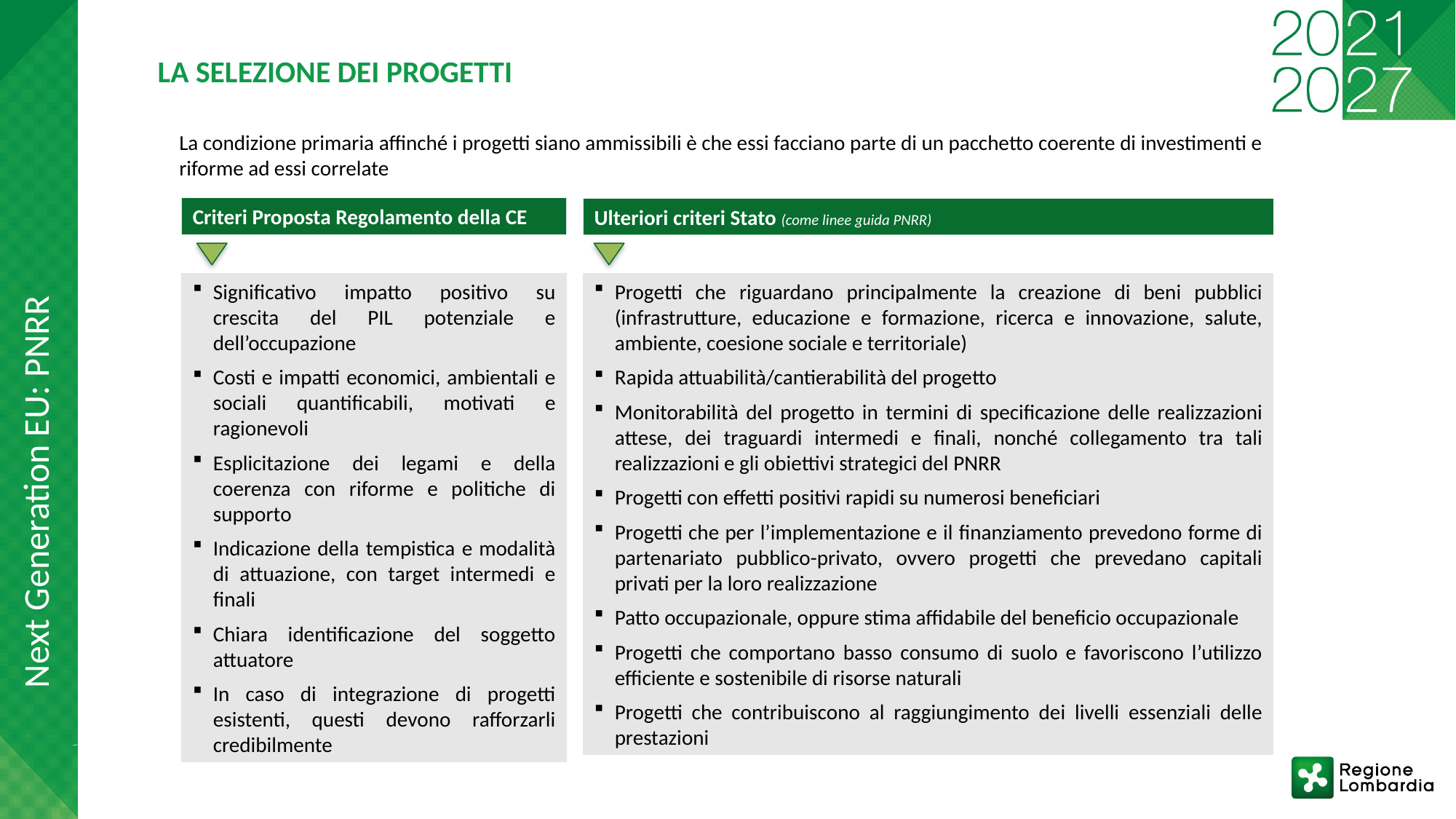

# LA SELEZIONE DEI PROGETTI
La condizione primaria affinché i progetti siano ammissibili è che essi facciano parte di un pacchetto coerente di investimenti e riforme ad essi correlate
Criteri Proposta Regolamento della CE
Ulteriori criteri Stato (come linee guida PNRR)

Progetti che riguardano principalmente la creazione di beni pubblici (infrastrutture, educazione e formazione, ricerca e innovazione, salute, ambiente, coesione sociale e territoriale)
Rapida attuabilità/cantierabilità del progetto
Monitorabilità del progetto in termini di specificazione delle realizzazioni attese, dei traguardi intermedi e finali, nonché collegamento tra tali realizzazioni e gli obiettivi strategici del PNRR
Progetti con effetti positivi rapidi su numerosi beneficiari
Progetti che per l’implementazione e il finanziamento prevedono forme di partenariato pubblico-privato, ovvero progetti che prevedano capitali privati per la loro realizzazione
Patto occupazionale, oppure stima affidabile del beneficio occupazionale
Progetti che comportano basso consumo di suolo e favoriscono l’utilizzo efficiente e sostenibile di risorse naturali
Progetti che contribuiscono al raggiungimento dei livelli essenziali delle prestazioni
Significativo impatto positivo su crescita del PIL potenziale e dell’occupazione
Costi e impatti economici, ambientali e sociali quantificabili, motivati e ragionevoli
Esplicitazione dei legami e della coerenza con riforme e politiche di supporto
Indicazione della tempistica e modalità di attuazione, con target intermedi e finali
Chiara identificazione del soggetto attuatore
In caso di integrazione di progetti esistenti, questi devono rafforzarli credibilmente
Next Generation EU: PNRR